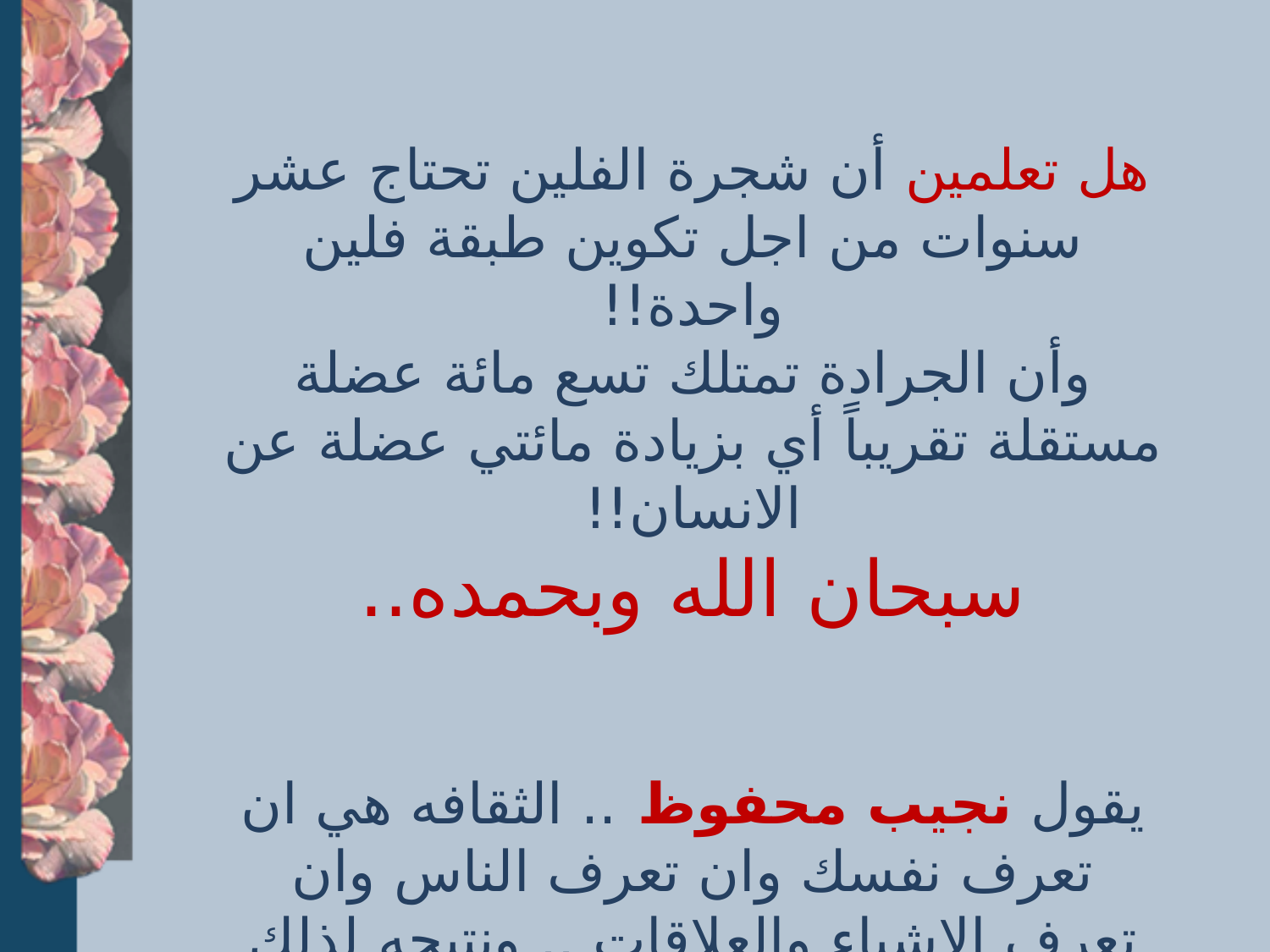

هل تعلمين أن شجرة الفلين تحتاج عشر سنوات من اجل تكوين طبقة فلين واحدة!!
وأن الجرادة تمتلك تسع مائة عضلة مستقلة تقريباً أي بزيادة مائتي عضلة عن الانسان!!
سبحان الله وبحمده..

يقول نجيب محفوظ .. الثقافه هي ان تعرف نفسك وان تعرف الناس وان تعرف الاشياء والعلاقات .. ونتيجه لذلك ستحسن التصرف فيما يلم بك من اطوار الحياه ..